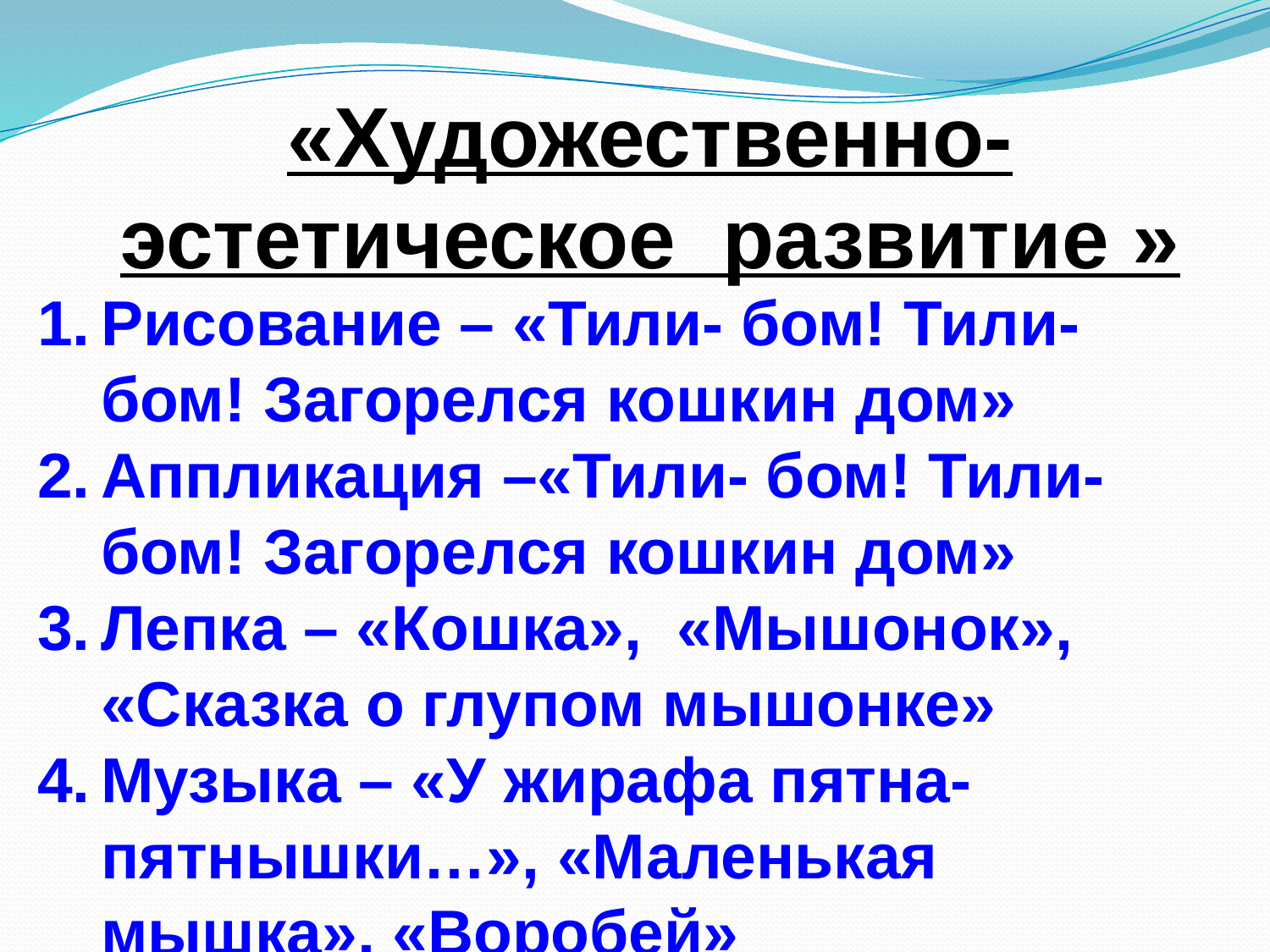

«Художественно-эстетическое  развитие »
Рисование – «Тили- бом! Тили-бом! Загорелся кошкин дом»
Аппликация –«Тили- бом! Тили-бом! Загорелся кошкин дом»
Лепка – «Кошка»,  «Мышонок», «Сказка о глупом мышонке»
Музыка – «У жирафа пятна-пятнышки…», «Маленькая мышка», «Воробей»